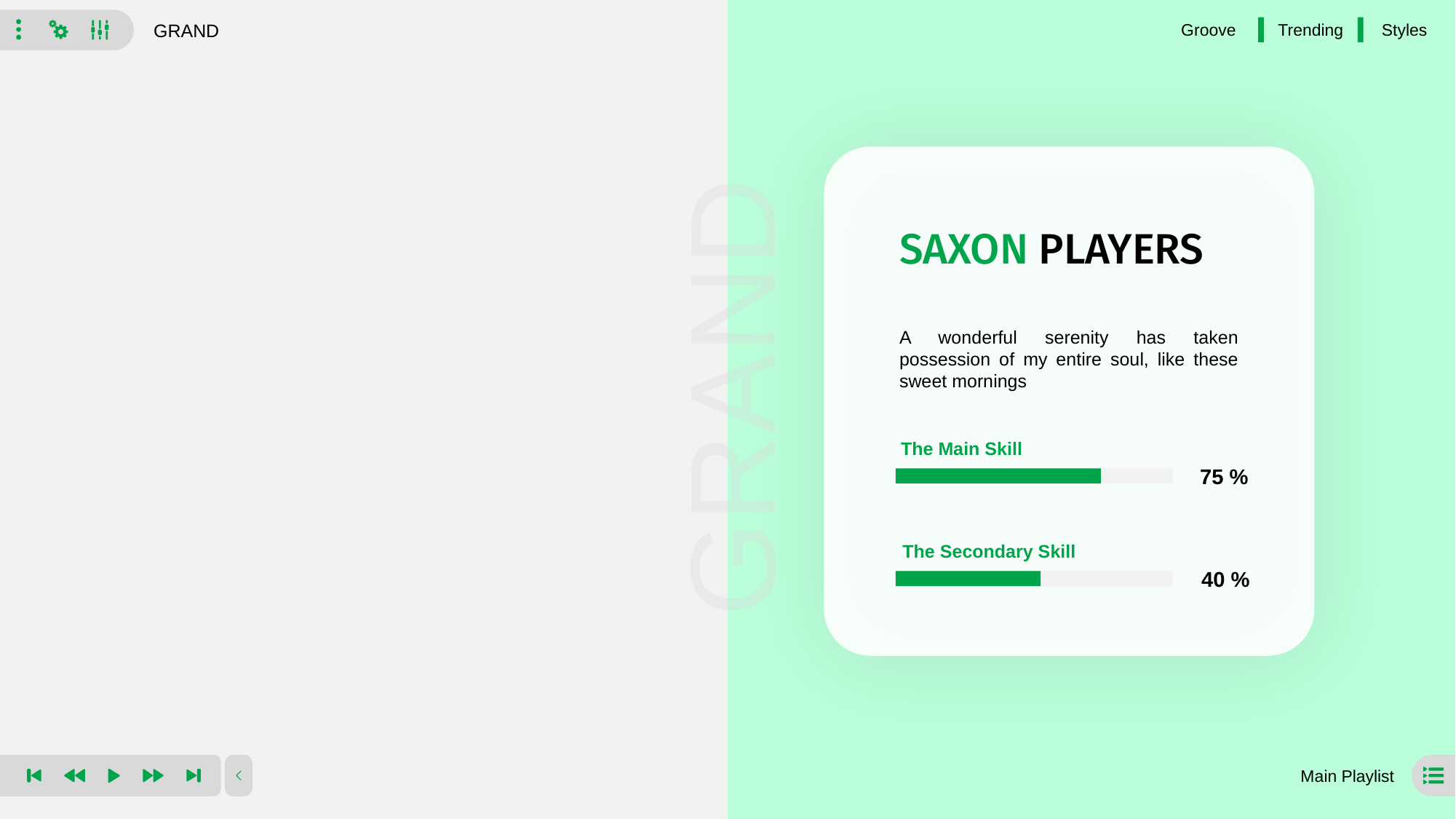

GRAND
Groove
Trending
Styles

SAXON PLAYERS
GRAND
A wonderful serenity has taken possession of my entire soul, like these sweet mornings
The Main Skill
75 %

The Secondary Skill
40 %

Main Playlist